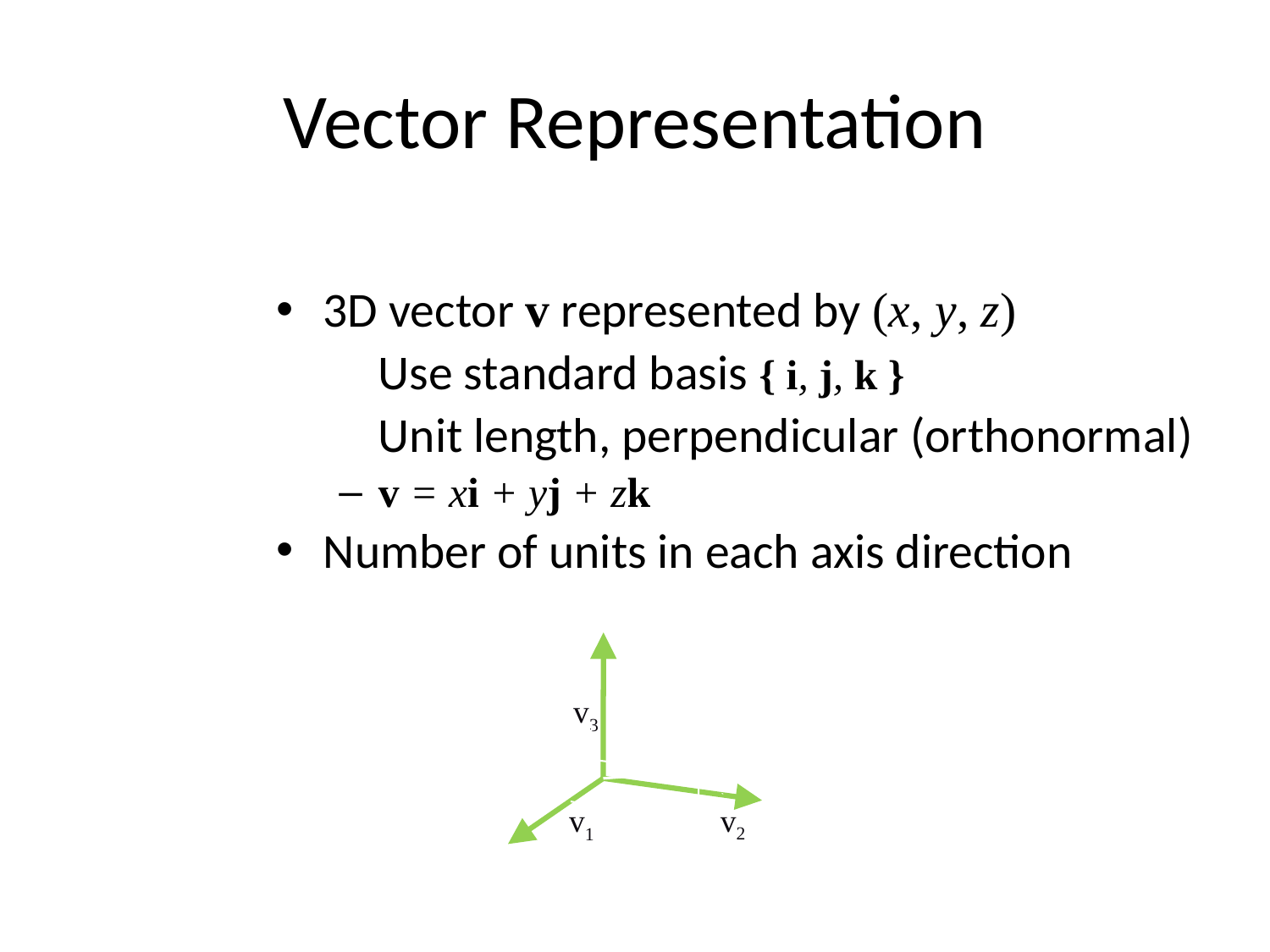

# Vector Representation
3D vector v represented by (x, y, z)
	Use standard basis { i, j, k }
	Unit length, perpendicular (orthonormal)
v = xi + yj + zk
Number of units in each axis direction

v3

v2
v1